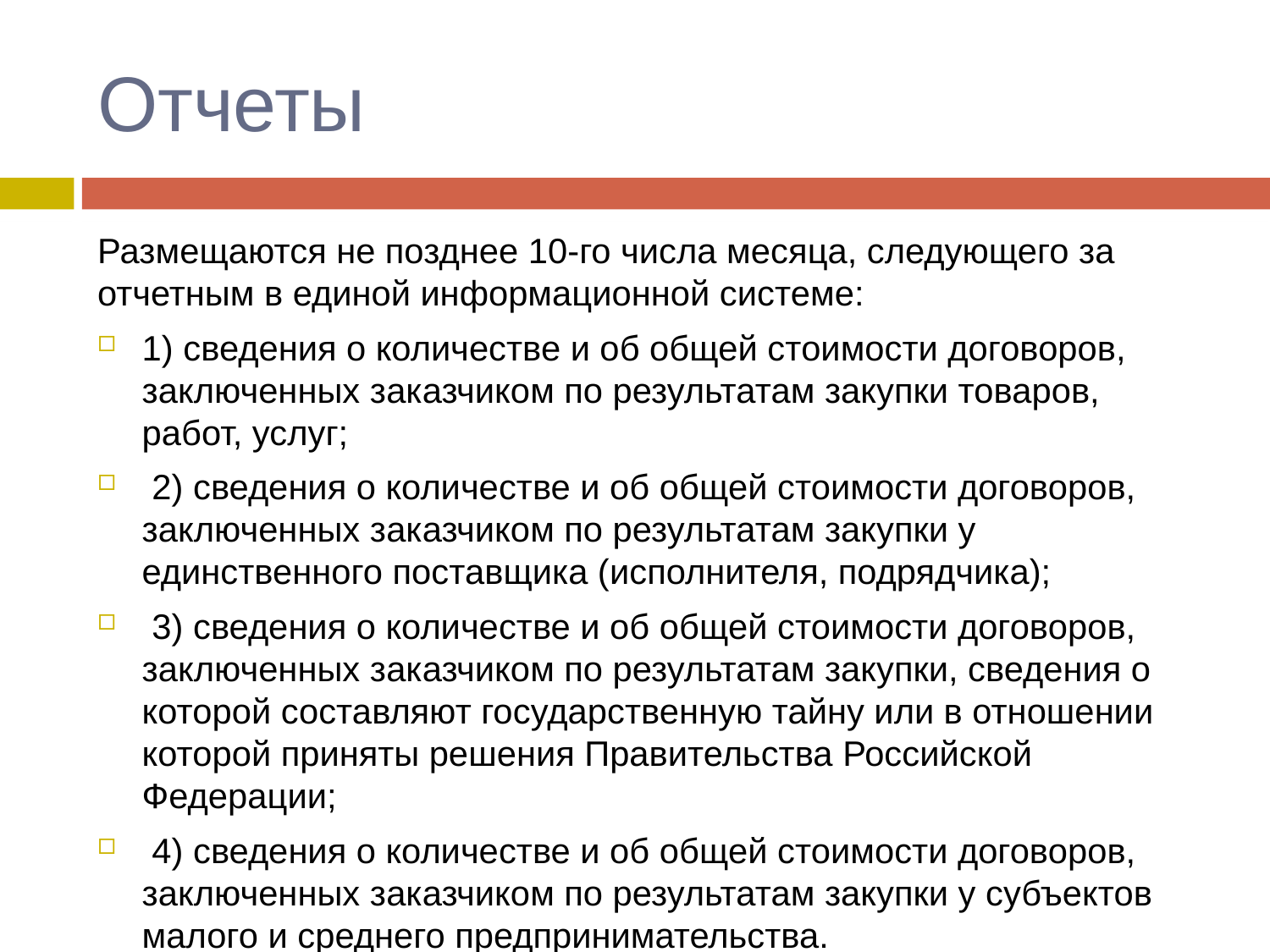

# Отчеты
Размещаются не позднее 10-го числа месяца, следующего за отчетным в единой информационной системе:
1) сведения о количестве и об общей стоимости договоров, заключенных заказчиком по результатам закупки товаров, работ, услуг;
 2) сведения о количестве и об общей стоимости договоров, заключенных заказчиком по результатам закупки у единственного поставщика (исполнителя, подрядчика);
 3) сведения о количестве и об общей стоимости договоров, заключенных заказчиком по результатам закупки, сведения о которой составляют государственную тайну или в отношении которой приняты решения Правительства Российской Федерации;
 4) сведения о количестве и об общей стоимости договоров, заключенных заказчиком по результатам закупки у субъектов малого и среднего предпринимательства.